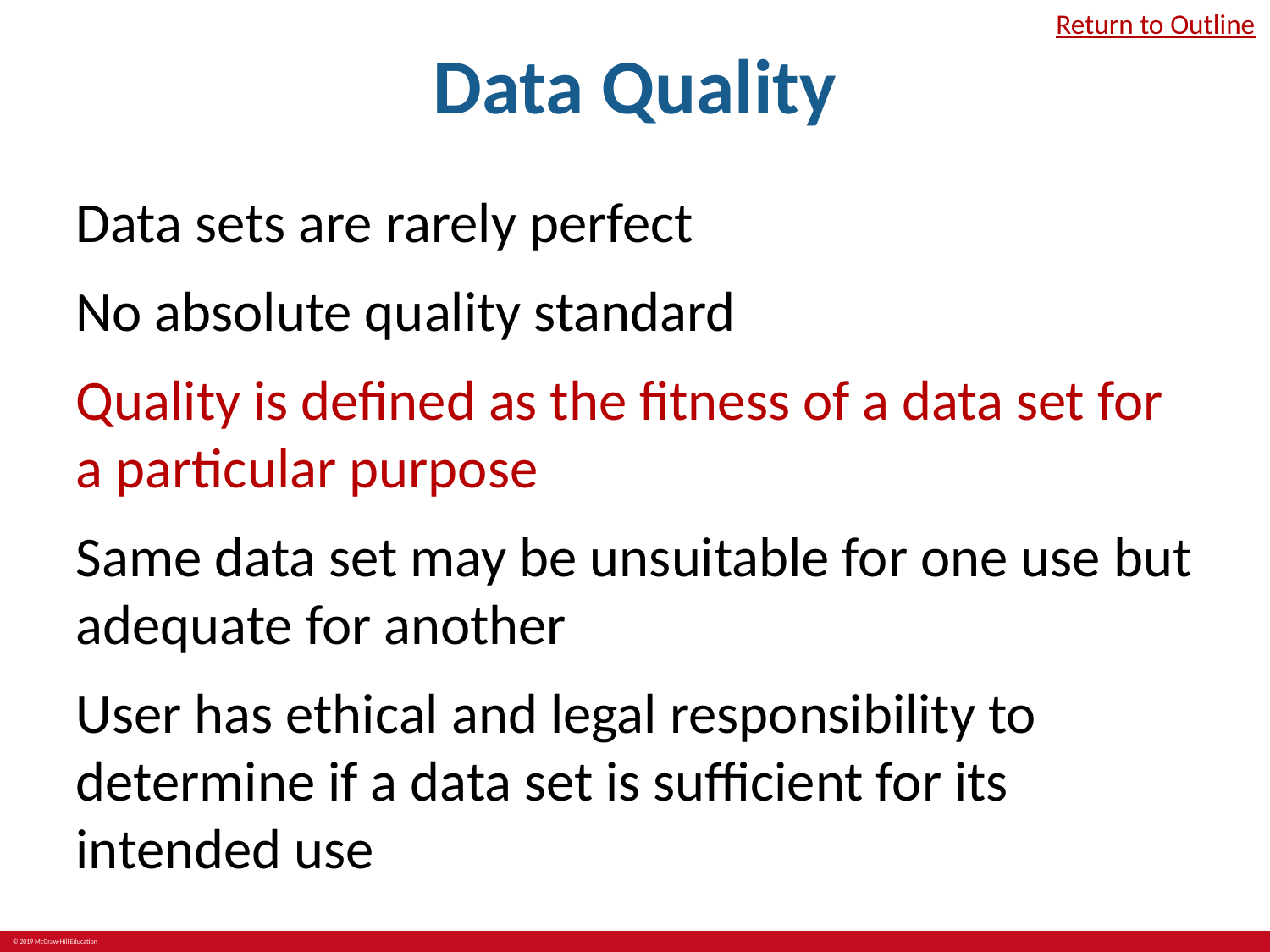

# Data Quality
Return to Outline
Data sets are rarely perfect
No absolute quality standard
Quality is defined as the fitness of a data set for a particular purpose
Same data set may be unsuitable for one use but adequate for another
User has ethical and legal responsibility to determine if a data set is sufficient for its intended use